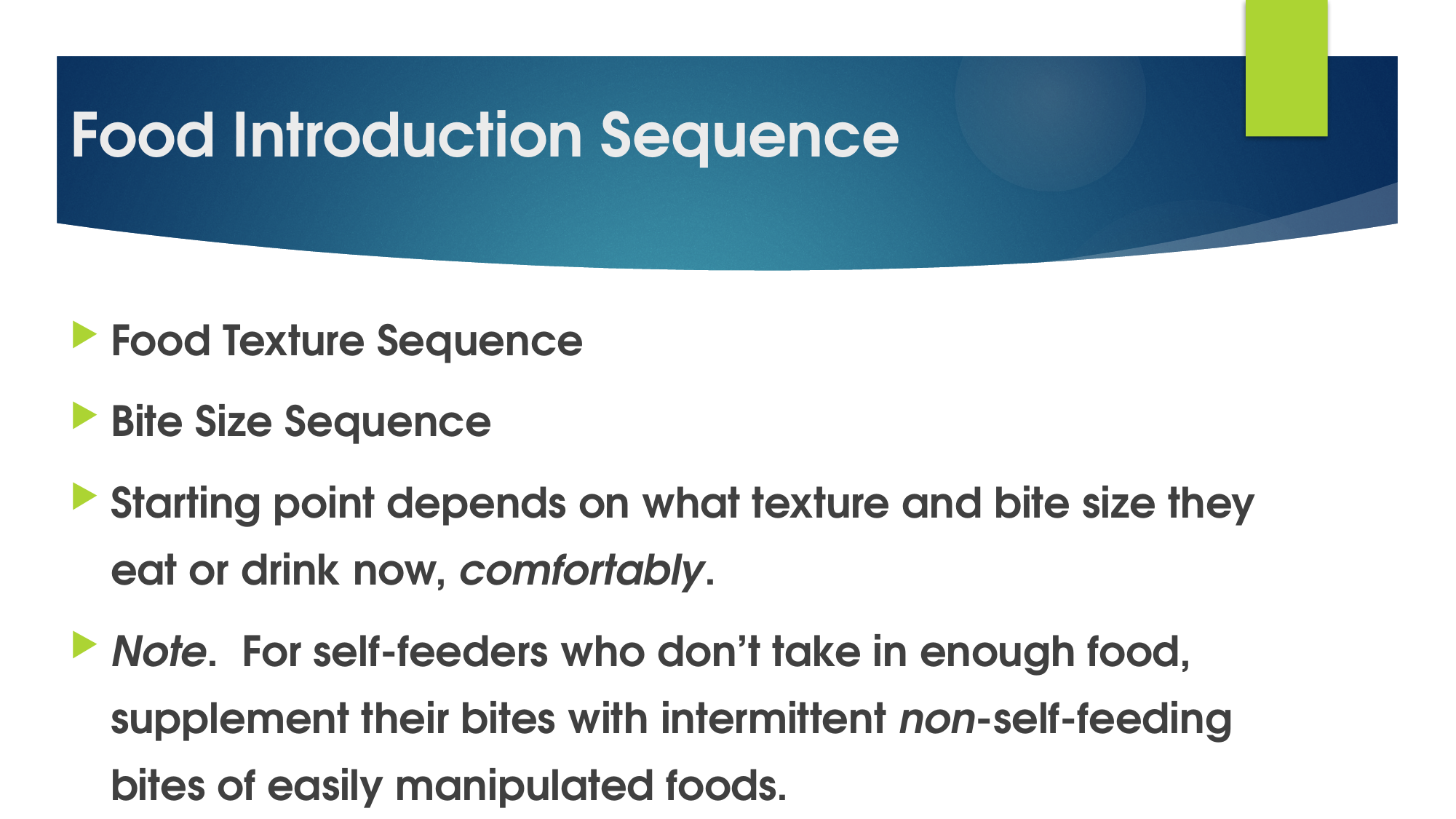

# Food Introduction Sequence
Food Texture Sequence
Bite Size Sequence
Starting point depends on what texture and bite size they eat or drink now, comfortably.
Note.  For self-feeders who don’t take in enough food, supplement their bites with intermittent non-self-feeding bites of easily manipulated foods.